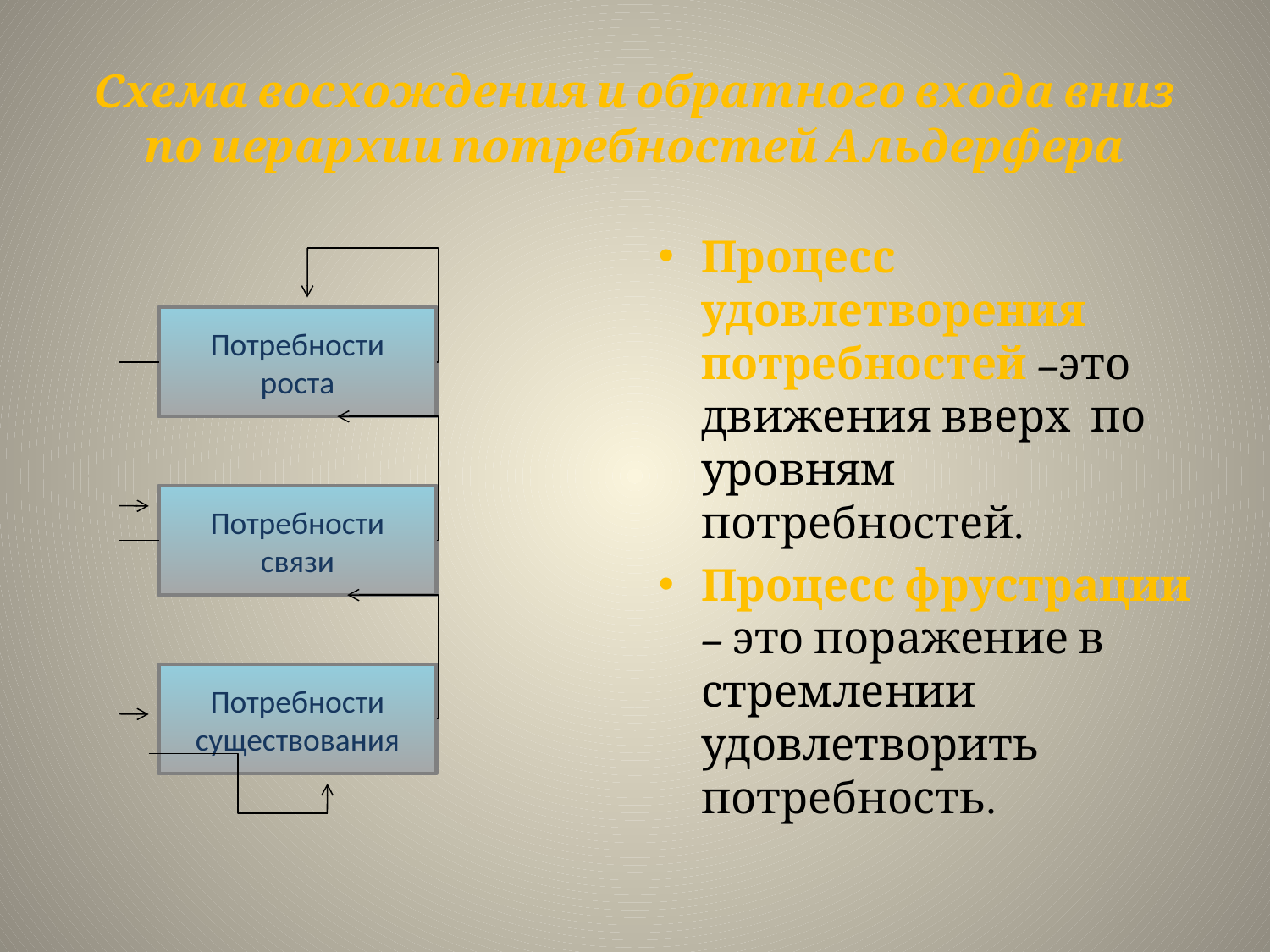

# Схема восхождения и обратного входа вниз по иерархии потребностей Альдерфера

Процесс удовлетворения потребностей –это   движения вверх  по уровням потребностей.
Процесс фрустрации – это поражение в стремлении удовлетворить потребность.
Потребности роста
Потребности связи
Потребности существования